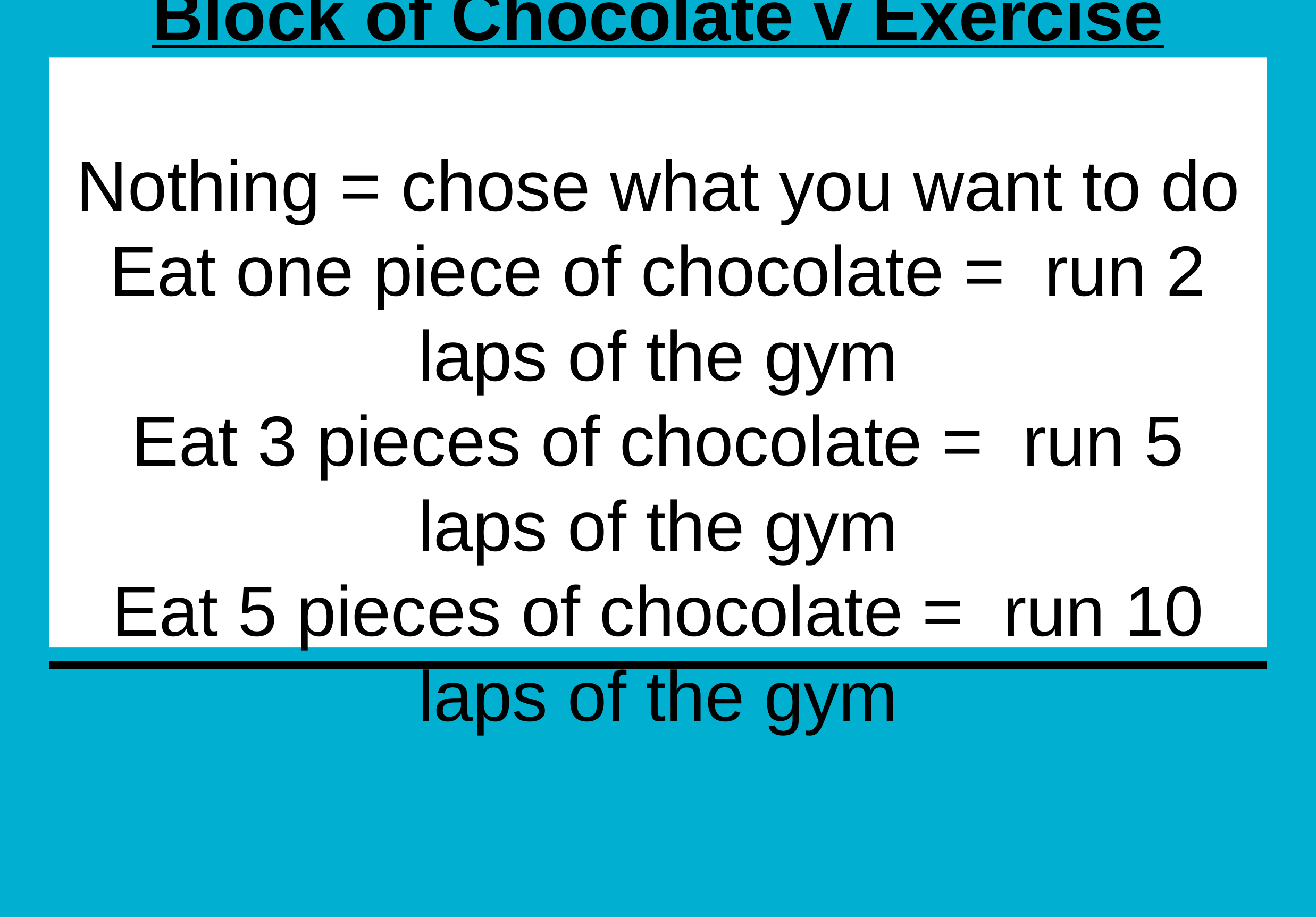

# Block of Chocolate v Exercise

Nothing = chose what you want to do
Eat one piece of chocolate =  run 2 laps of the gym
Eat 3 pieces of chocolate =  run 5 laps of the gym
Eat 5 pieces of chocolate =  run 10 laps of the gym